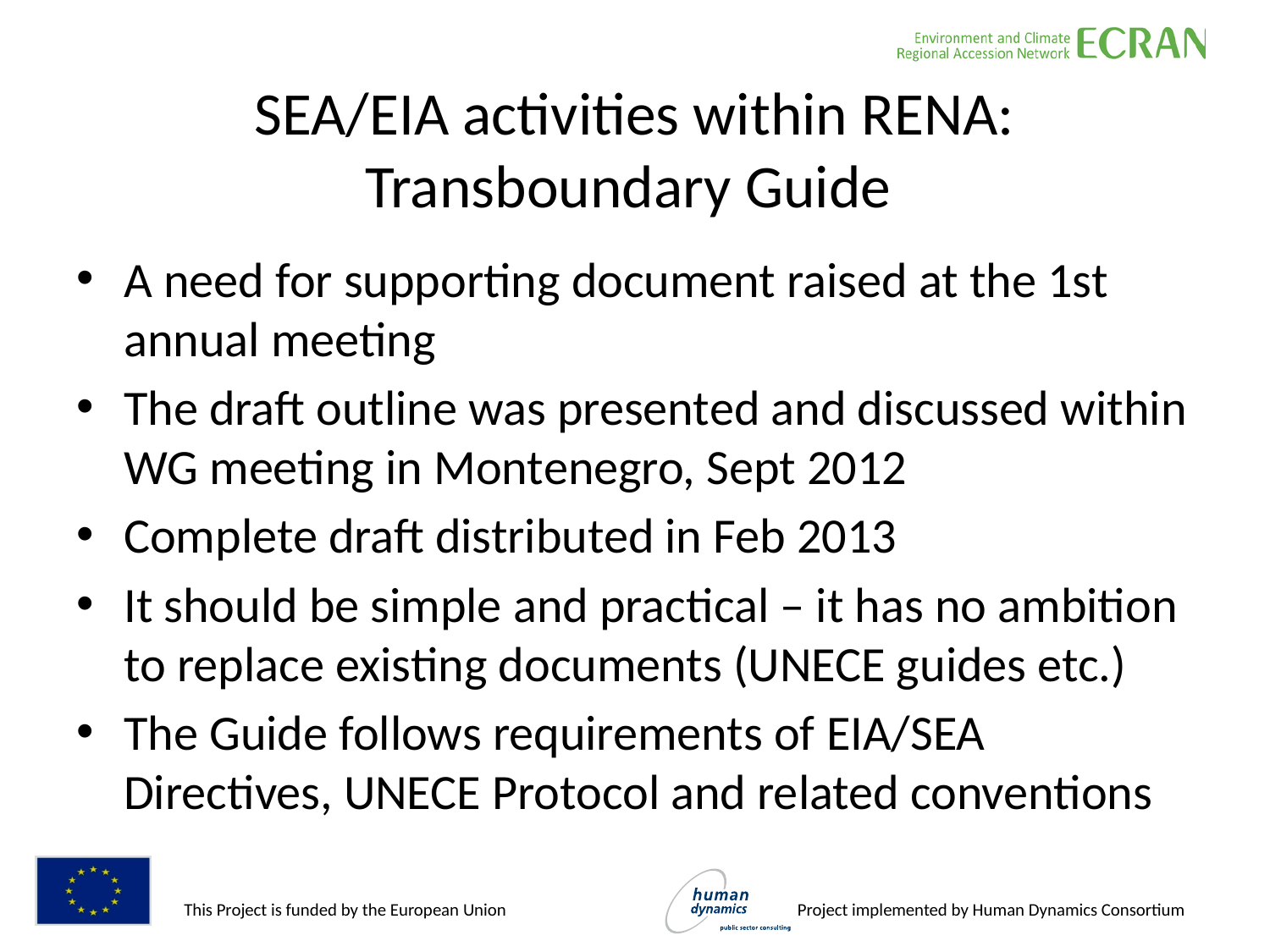

# SEA/EIA activities within RENA: Transboundary Guide
A need for supporting document raised at the 1st annual meeting
The draft outline was presented and discussed within WG meeting in Montenegro, Sept 2012
Complete draft distributed in Feb 2013
It should be simple and practical – it has no ambition to replace existing documents (UNECE guides etc.)
The Guide follows requirements of EIA/SEA Directives, UNECE Protocol and related conventions